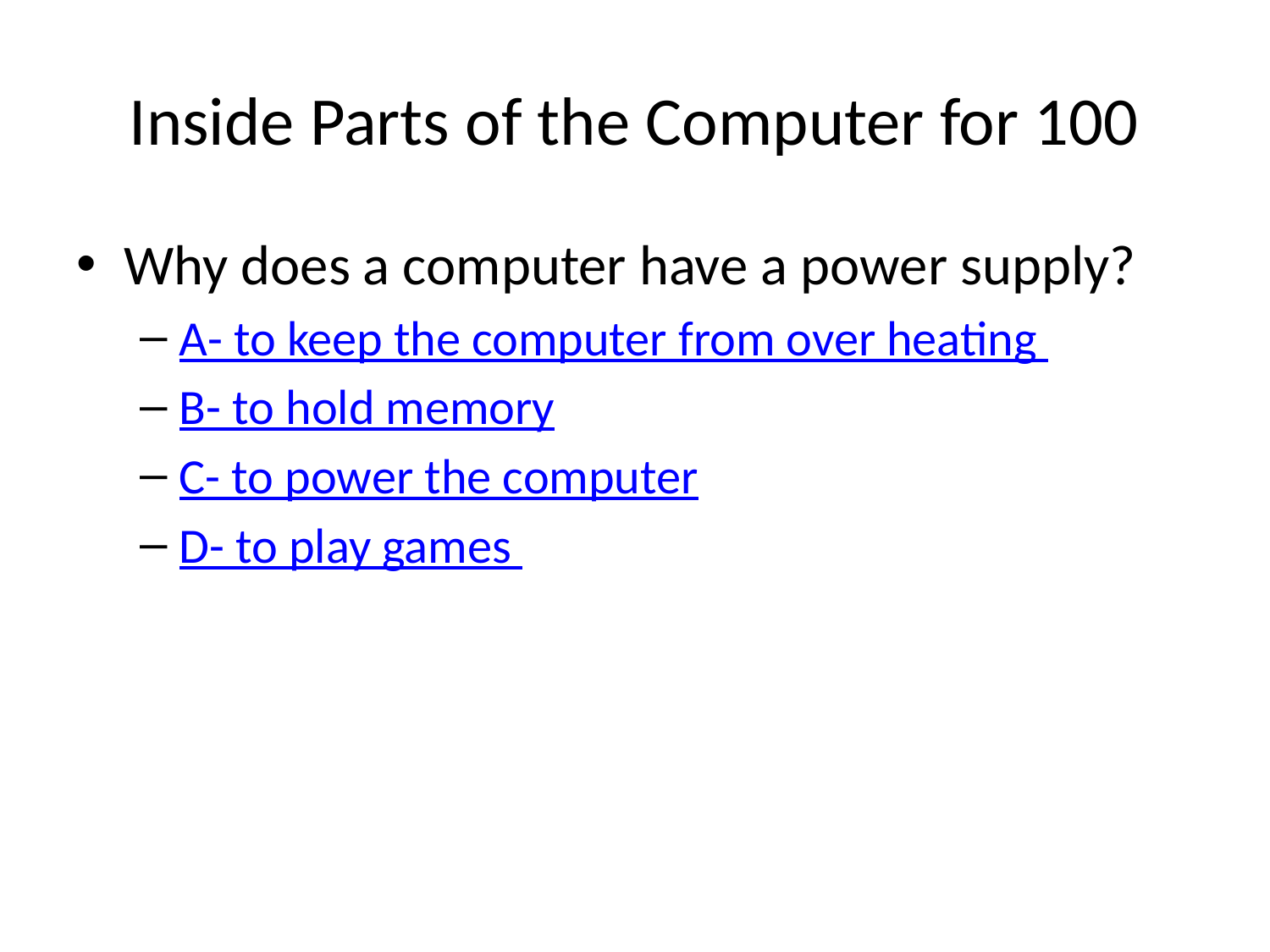

# Inside Parts of the Computer for 100
Why does a computer have a power supply?
A- to keep the computer from over heating
B- to hold memory
C- to power the computer
D- to play games